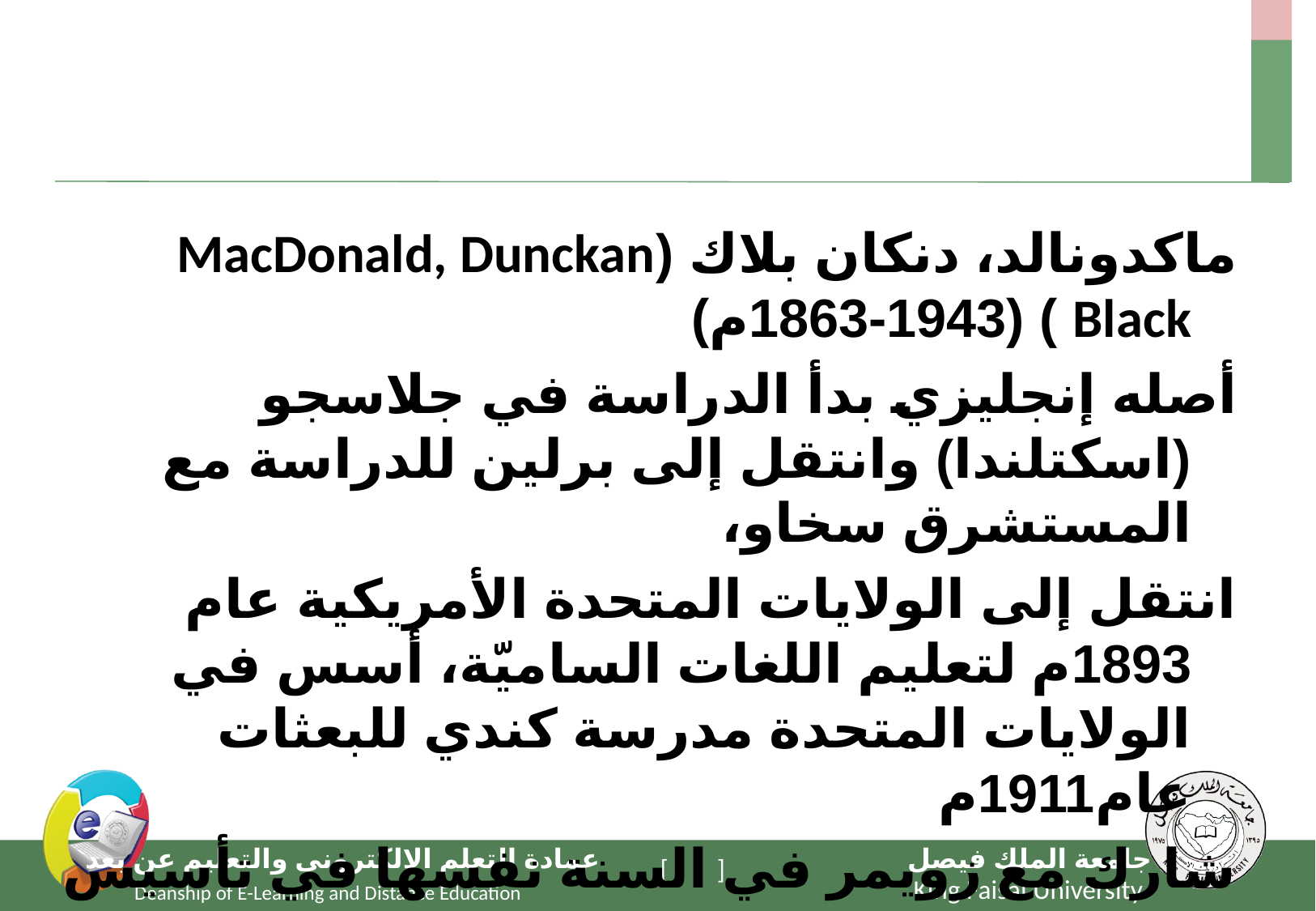

#
ماكدونالد، دنكان بلاك (MacDonald, Dunckan Black ) (1863-1943م)
أصله إنجليزي بدأ الدراسة في جلاسجو (اسكتلندا) وانتقل إلى برلين للدراسة مع المستشرق سخاو،
انتقل إلى الولايات المتحدة الأمريكية عام 1893م لتعليم اللغات الساميّة، أسس في الولايات المتحدة مدرسة كندي للبعثات عام1911م
شارك مع زويمر في السنة نفسها في تأسيس مجلة العالم الإسلامي، تنوع إنتاجه بين الدراسات الشرعية والدراسات اللغوية.